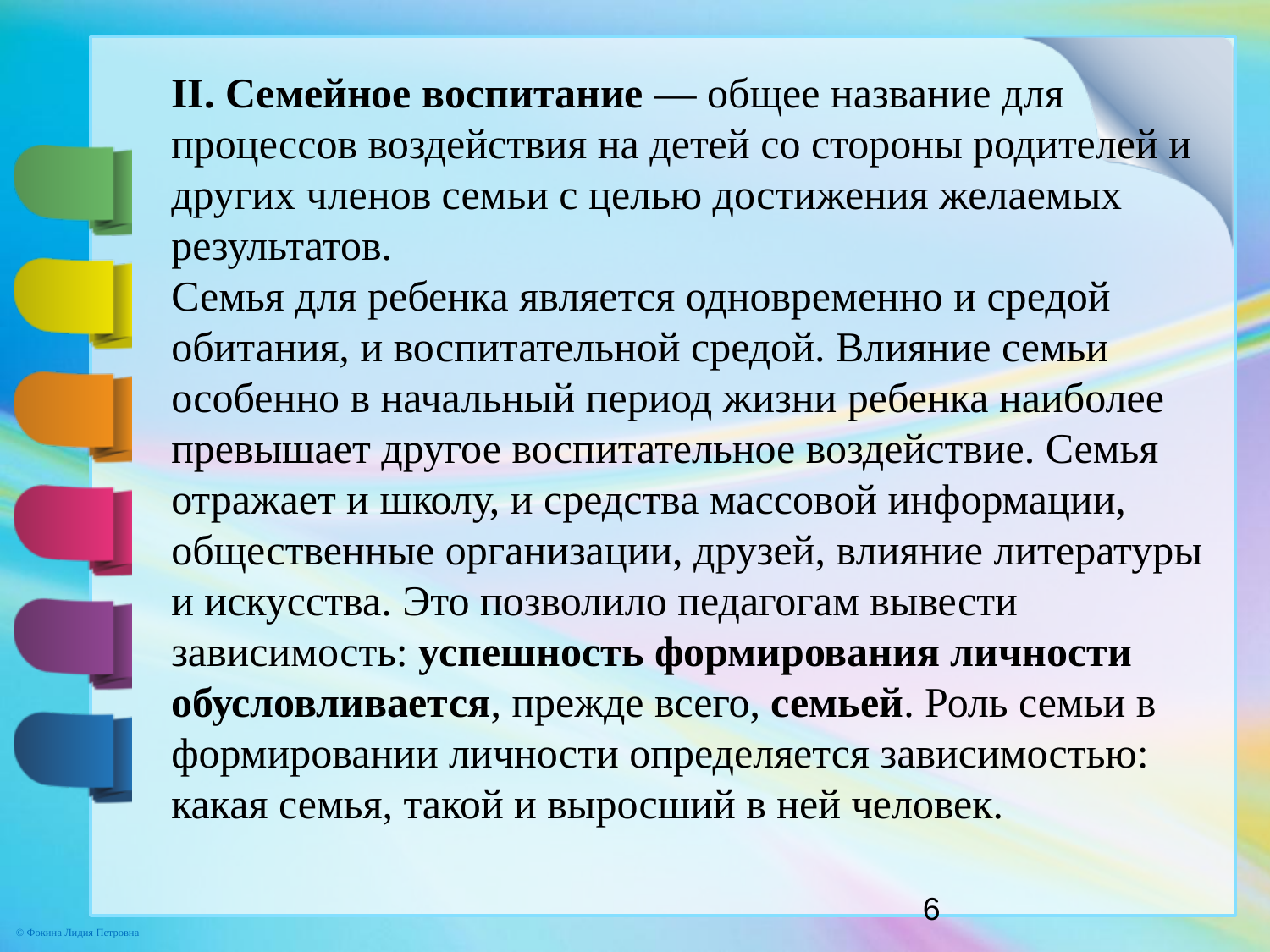

# II. Семейное воспитание — общее название для процессов воздействия на детей со стороны родителей и других членов семьи с целью достижения желаемых результатов. Семья для ребенка является одновременно и средой обитания, и воспитательной средой. Влияние семьи особенно в начальный период жизни ребенка наиболее превышает другое воспитательное воздействие. Семья отражает и школу, и средства массовой информации, общественные организации, друзей, влияние литературы и искусства. Это позволило педагогам вывести зависимость: успешность формирования личности обусловливается, прежде всего, семьей. Роль семьи в формировании личности определяется зависимостью: какая семья, такой и выросший в ней человек.

6